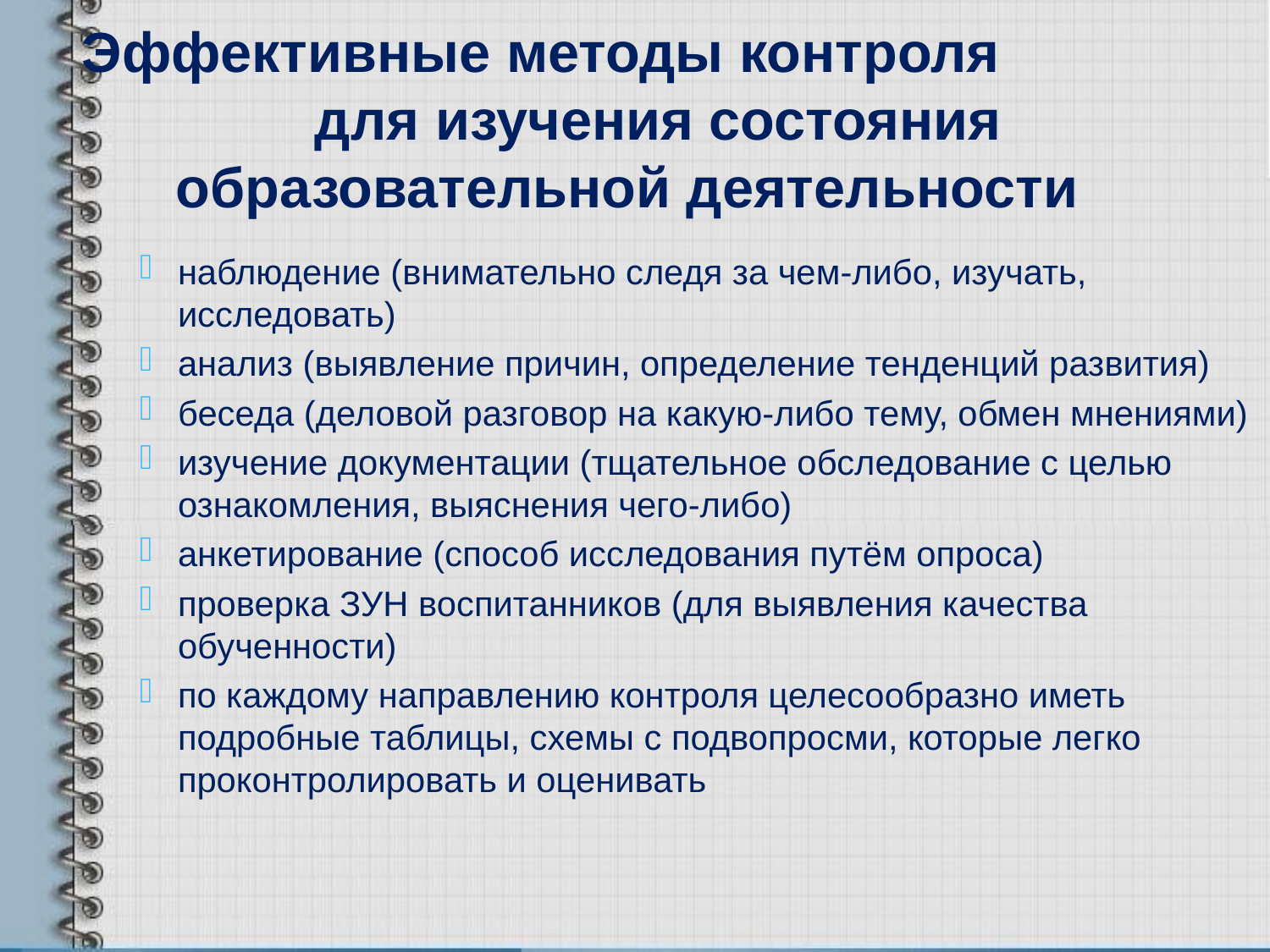

# Эффективные методы контроля                для изучения состояния образовательной деятельности
наблюдение (внимательно следя за чем-либо, изучать, исследовать)
анализ (выявление причин, определение тенденций развития)
беседа (деловой разговор на какую-либо тему, обмен мнениями)
изучение документации (тщательное обследование с целью ознакомления, выяснения чего-либо)
анкетирование (способ исследования путём опроса)
проверка ЗУН воспитанников (для выявления качества  обученности)
по каждому направлению контроля целесообразно иметь подробные таблицы, схемы с подвопросми, которые легко проконтролировать и оценивать